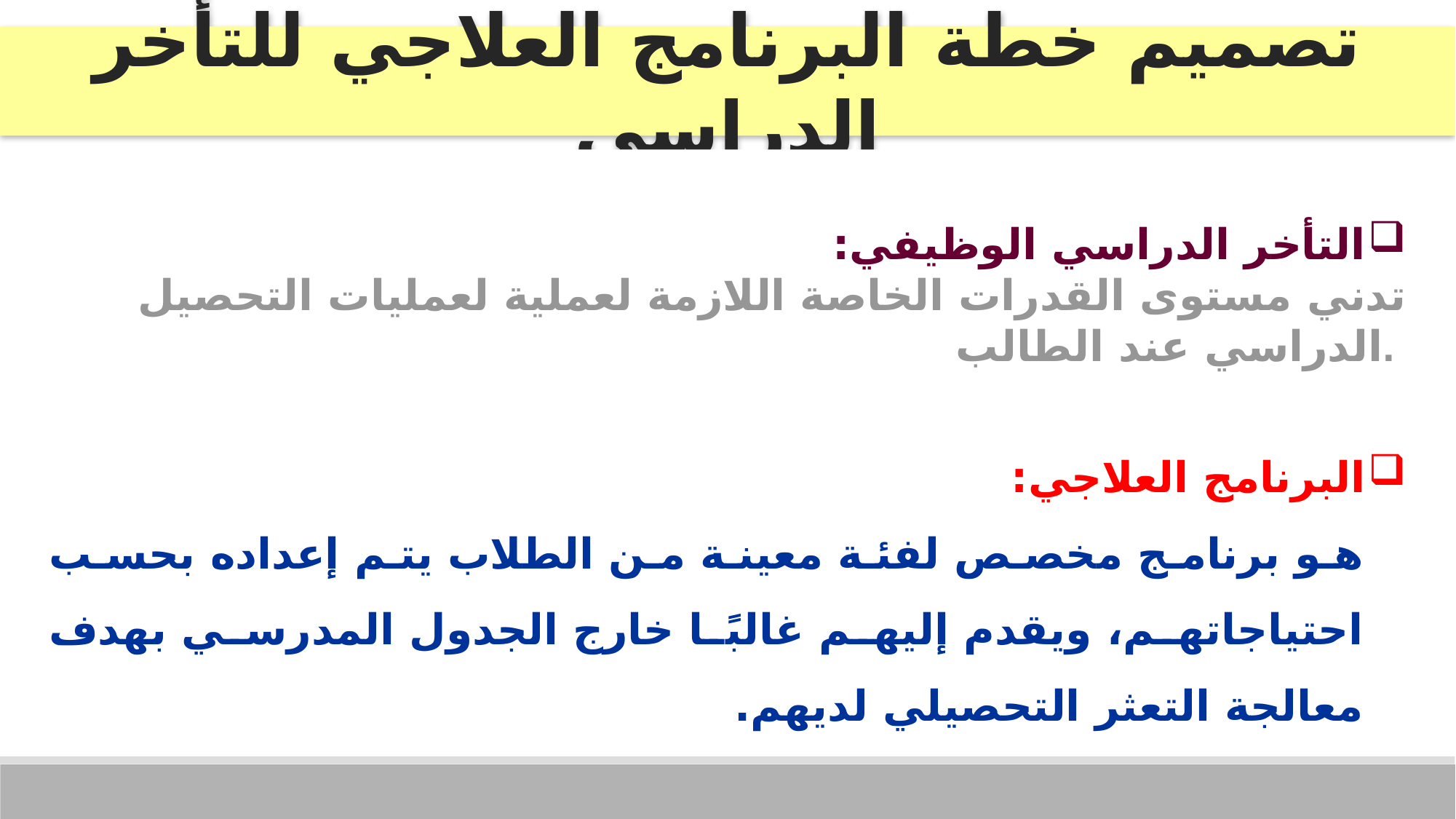

تصميم خطة البرنامج العلاجي للتأخر الدراسي

التأخر الدراسي الوظيفي:
تدني مستوى القدرات الخاصة اللازمة لعملية لعمليات التحصيل الدراسي عند الطالب.

البرنامج العلاجي:
هو برنامج مخصص لفئة معينة من الطلاب يتم إعداده بحسب احتياجاتهم، ويقدم إليهم غالبًا خارج الجدول المدرسي بهدف معالجة التعثر التحصيلي لديهم.